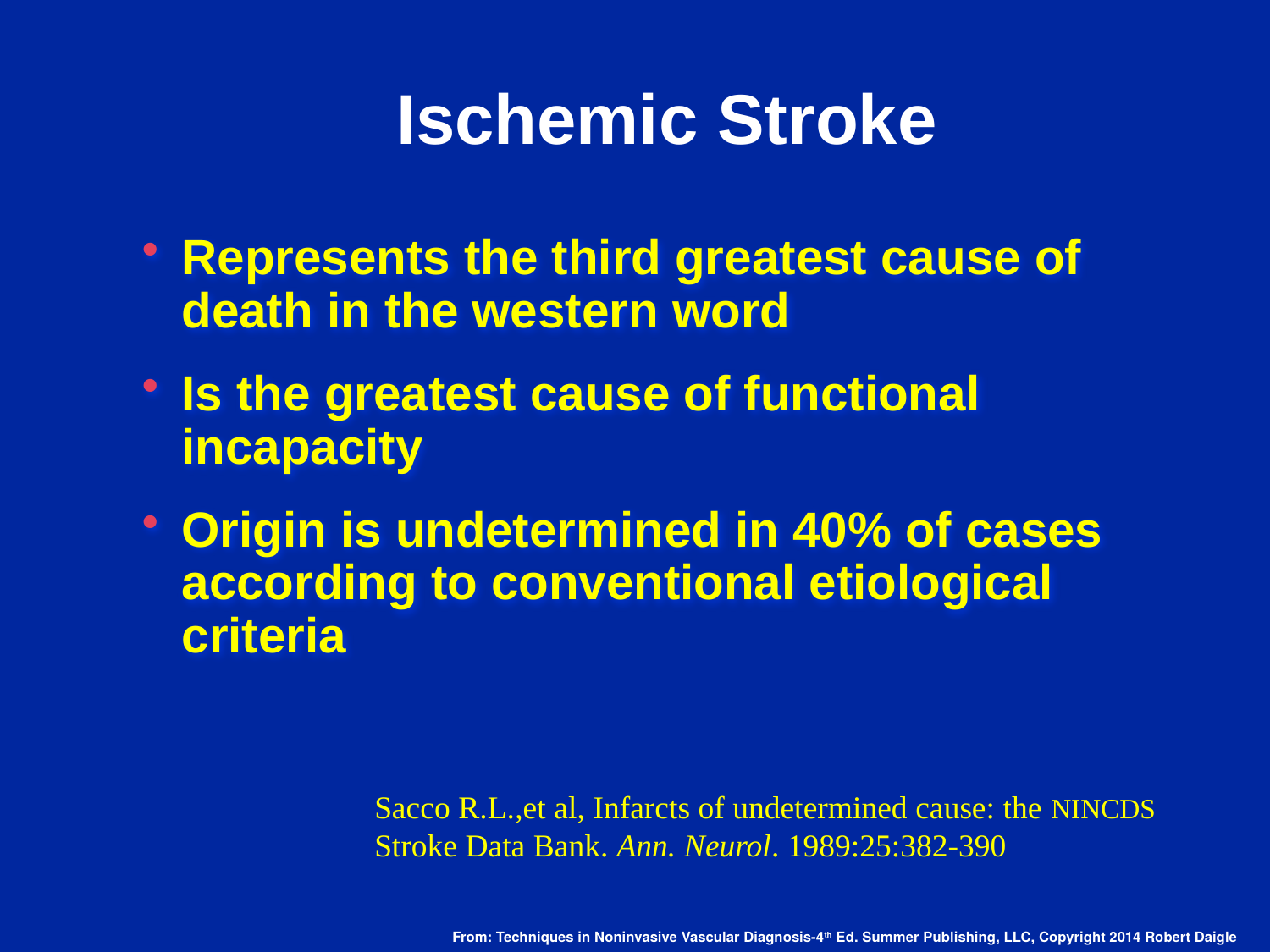

# Ischemic Stroke
Represents the third greatest cause of death in the western word
Is the greatest cause of functional incapacity
Origin is undetermined in 40% of cases according to conventional etiological criteria
Sacco R.L.,et al, Infarcts of undetermined cause: the NINCDS Stroke Data Bank. Ann. Neurol. 1989:25:382-390